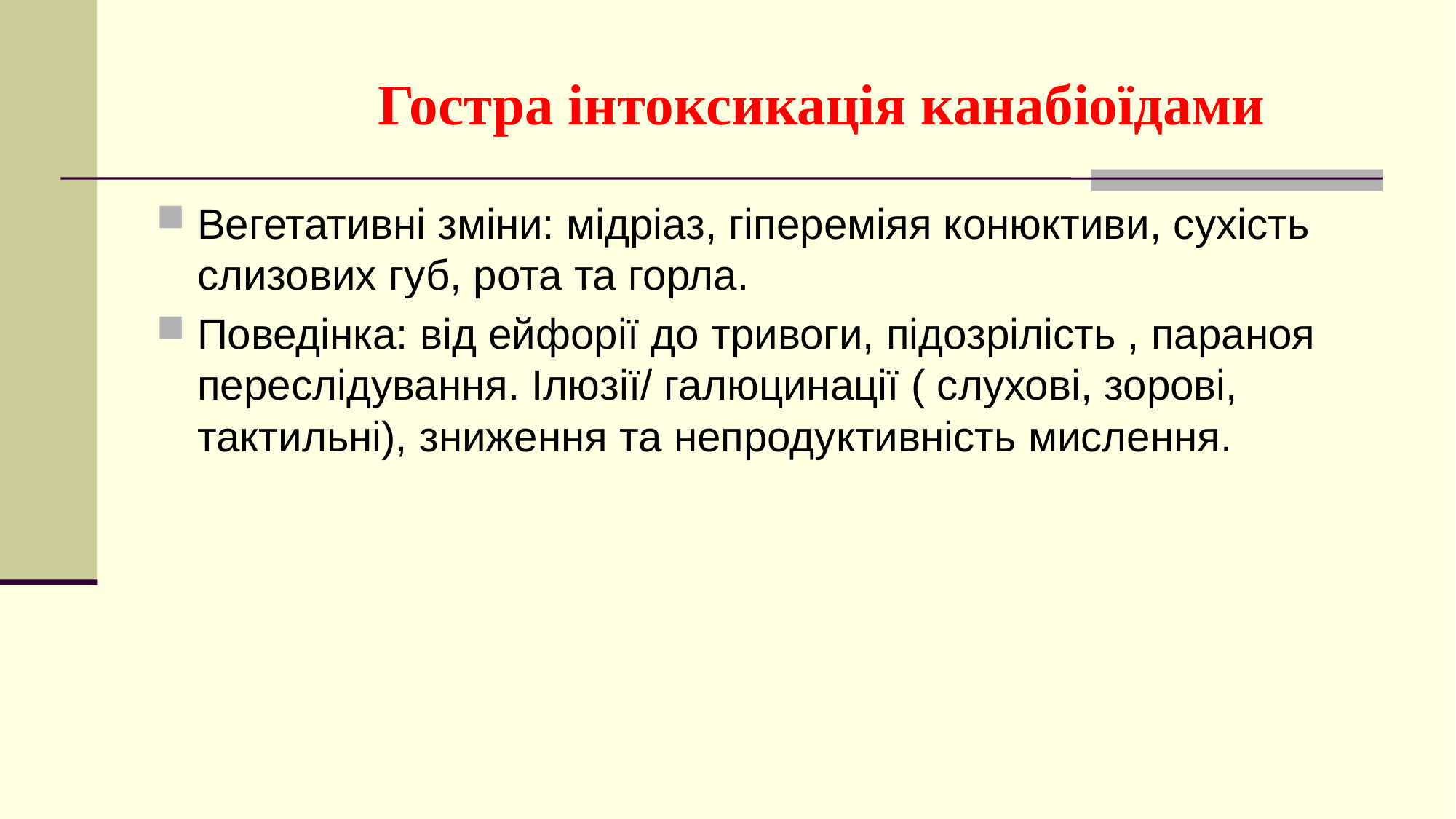

# Гостра інтоксикація канабіоїдами
Вегетативні зміни: мідріаз, гіпереміяя конюктиви, сухість слизових губ, рота та горла.
Поведінка: від ейфорії до тривоги, підозрілість , параноя переслідування. Ілюзії/ галюцинації ( слухові, зорові, тактильні), зниження та непродуктивність мислення.